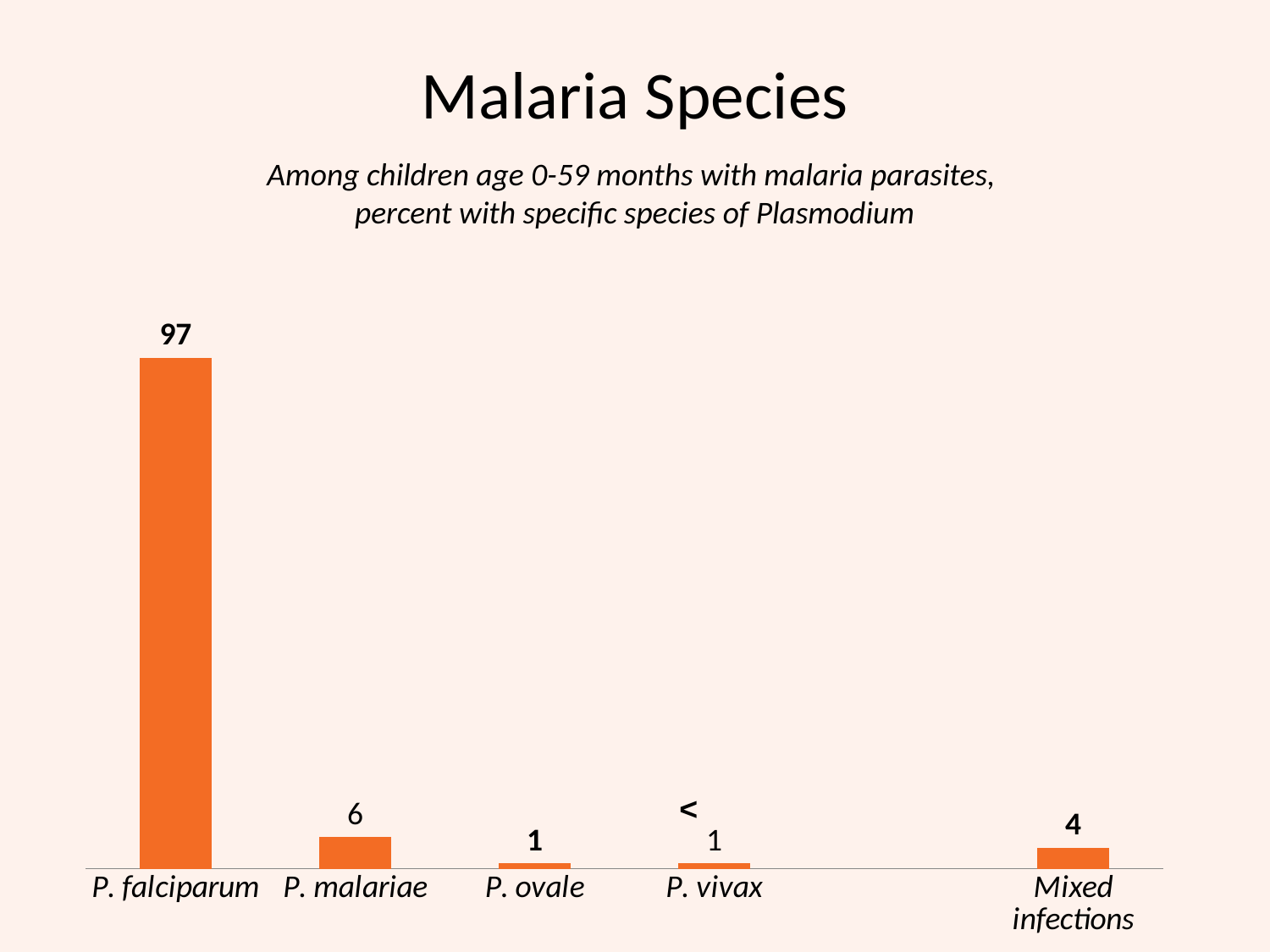

Malaria Species
Among children age 0-59 months with malaria parasites,
percent with specific species of Plasmodium

### Chart

| Category | Series 1 |
|---|---|
| P. falciparum | 97.0 |
| P. malariae | 6.0 |
| P. ovale | 1.0 |
| P. vivax | 1.0 |
|  | None |
| Mixed infections | 4.0 |
<